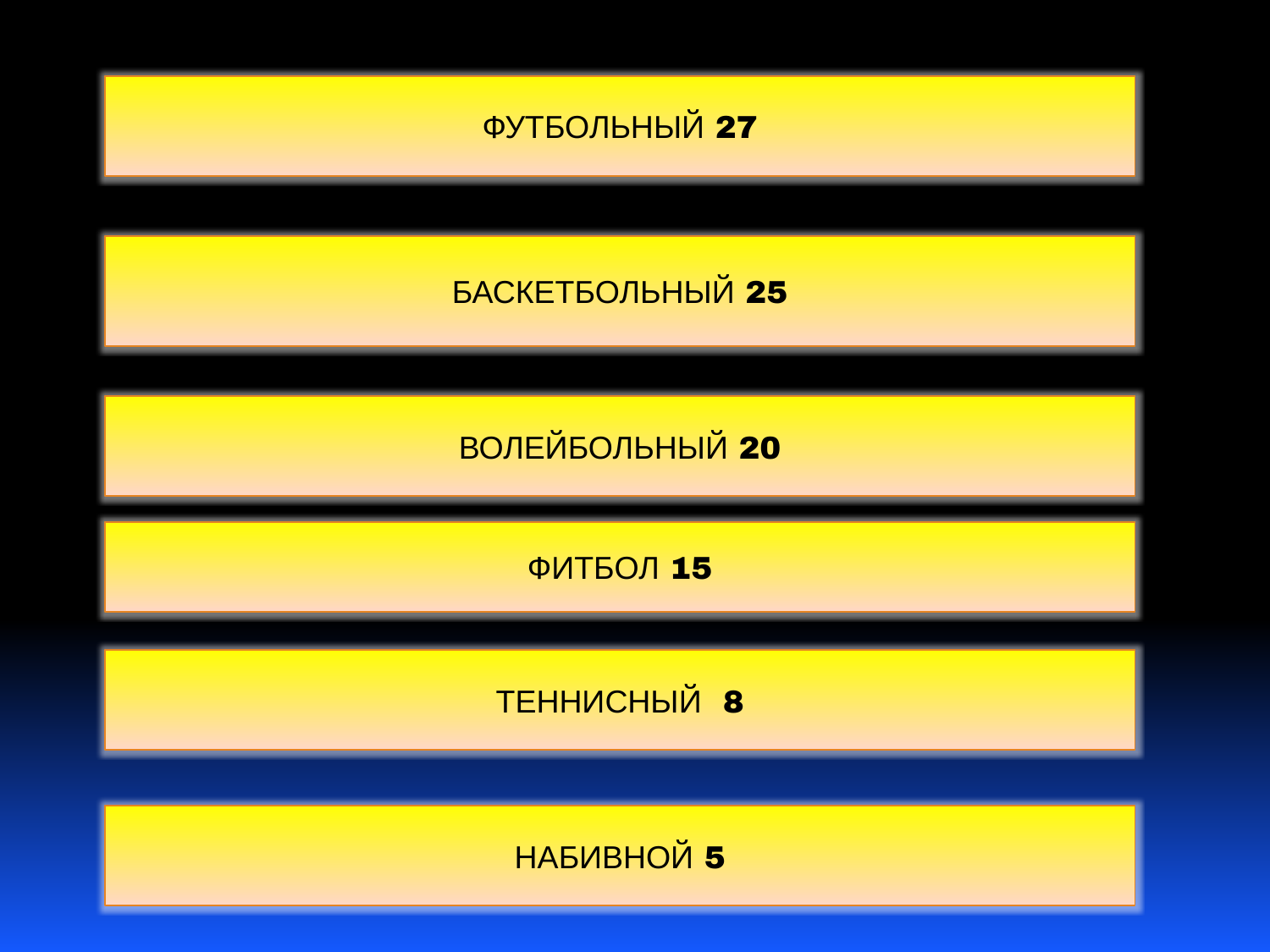

ФУТБОЛЬНЫЙ 27
БАСКЕТБОЛЬНЫЙ 25
ВОЛЕЙБОЛЬНЫЙ 20
ФИТБОЛ 15
ТЕННИСНЫЙ  8
НАБИВНОЙ 5